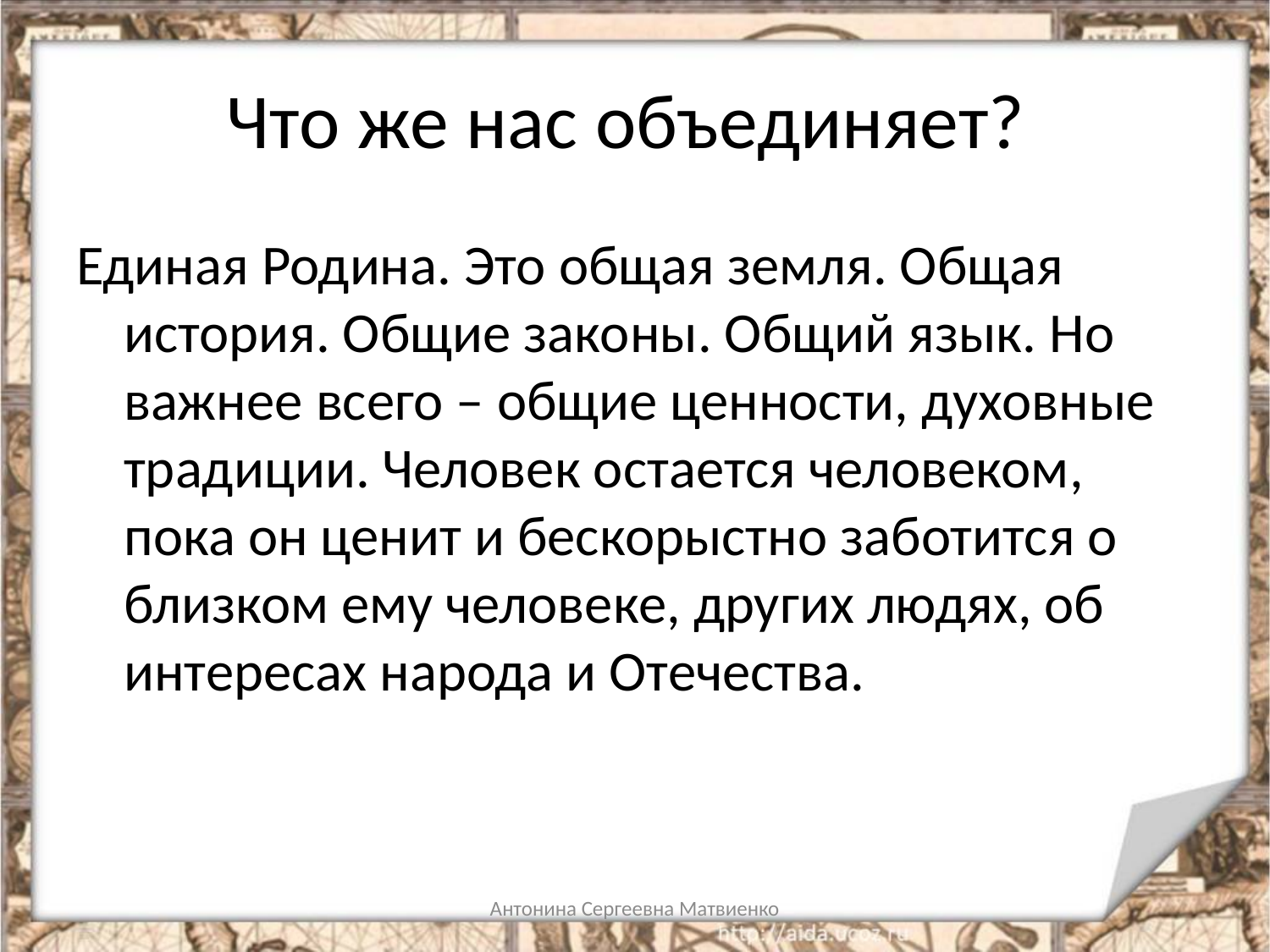

# Что же нас объединяет?
Единая Родина. Это общая земля. Общая история. Общие законы. Общий язык. Но важнее всего – общие ценности, духовные традиции. Человек остается человеком, пока он ценит и бескорыстно заботится о близком ему человеке, других людях, об интересах народа и Отечества.

Антонина Сергеевна Матвиенко